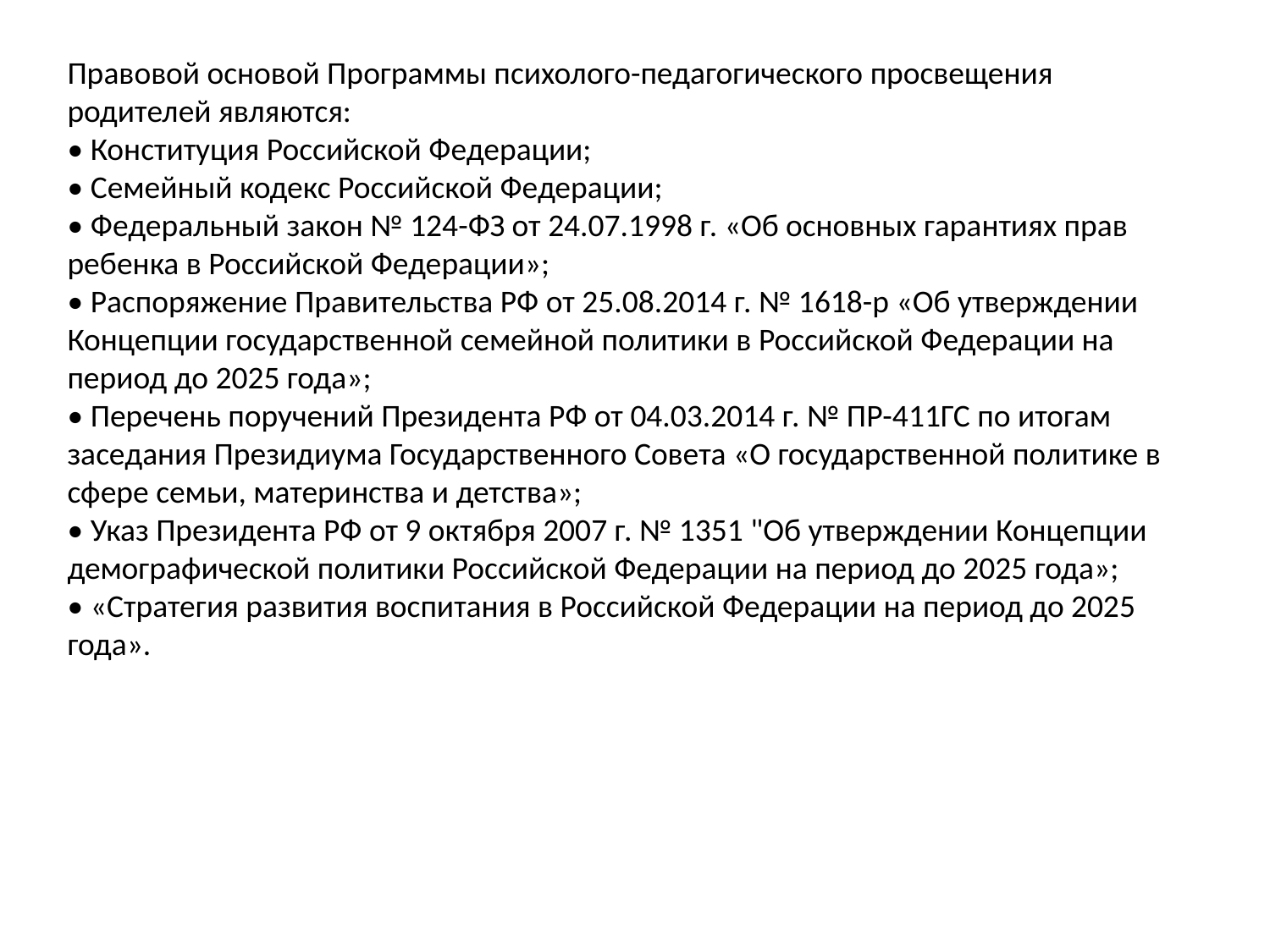

Правовой основой Программы психолого-педагогического просвещения родителей являются:
• Конституция Российской Федерации;
• Семейный кодекс Российской Федерации;
• Федеральный закон № 124-ФЗ от 24.07.1998 г. «Об основных гарантиях прав ребенка в Российской Федерации»;
• Распоряжение Правительства РФ от 25.08.2014 г. № 1618-р «Об утверждении Концепции государственной семейной политики в Российской Федерации на период до 2025 года»;
• Перечень поручений Президента РФ от 04.03.2014 г. № ПР-411ГС по итогам заседания Президиума Государственного Совета «О государственной политике в сфере семьи, материнства и детства»;
• Указ Президента РФ от 9 октября 2007 г. № 1351 "Об утверждении Концепции демографической политики Российской Федерации на период до 2025 года»;
• «Стратегия развития воспитания в Российской Федерации на период до 2025 года».